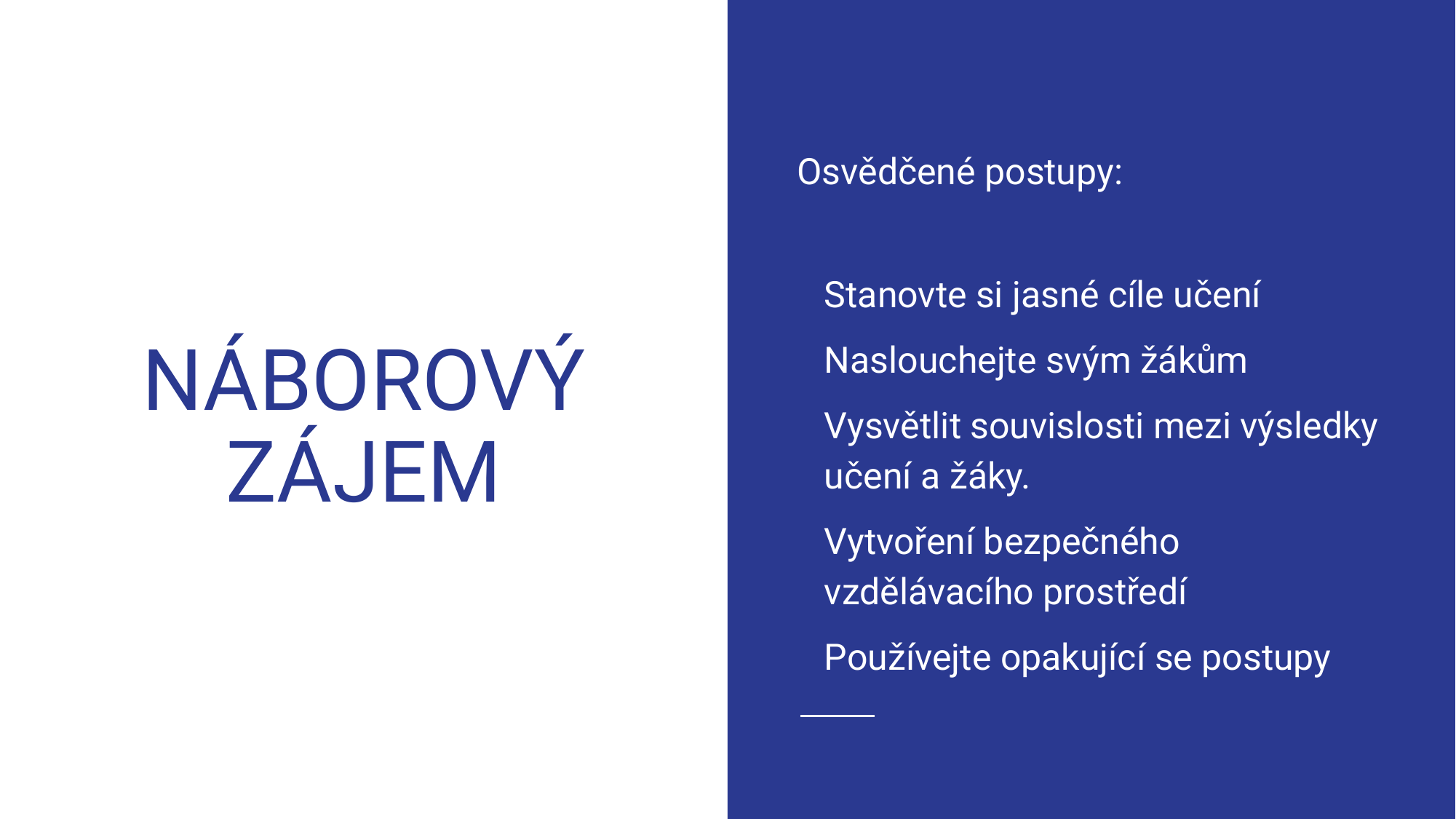

Osvědčené postupy:

Stanovte si jasné cíle učení
Naslouchejte svým žákům
Vysvětlit souvislosti mezi výsledky učení a žáky.
Vytvoření bezpečného vzdělávacího prostředí
Používejte opakující se postupy
# NÁBOROVÝ ZÁJEM